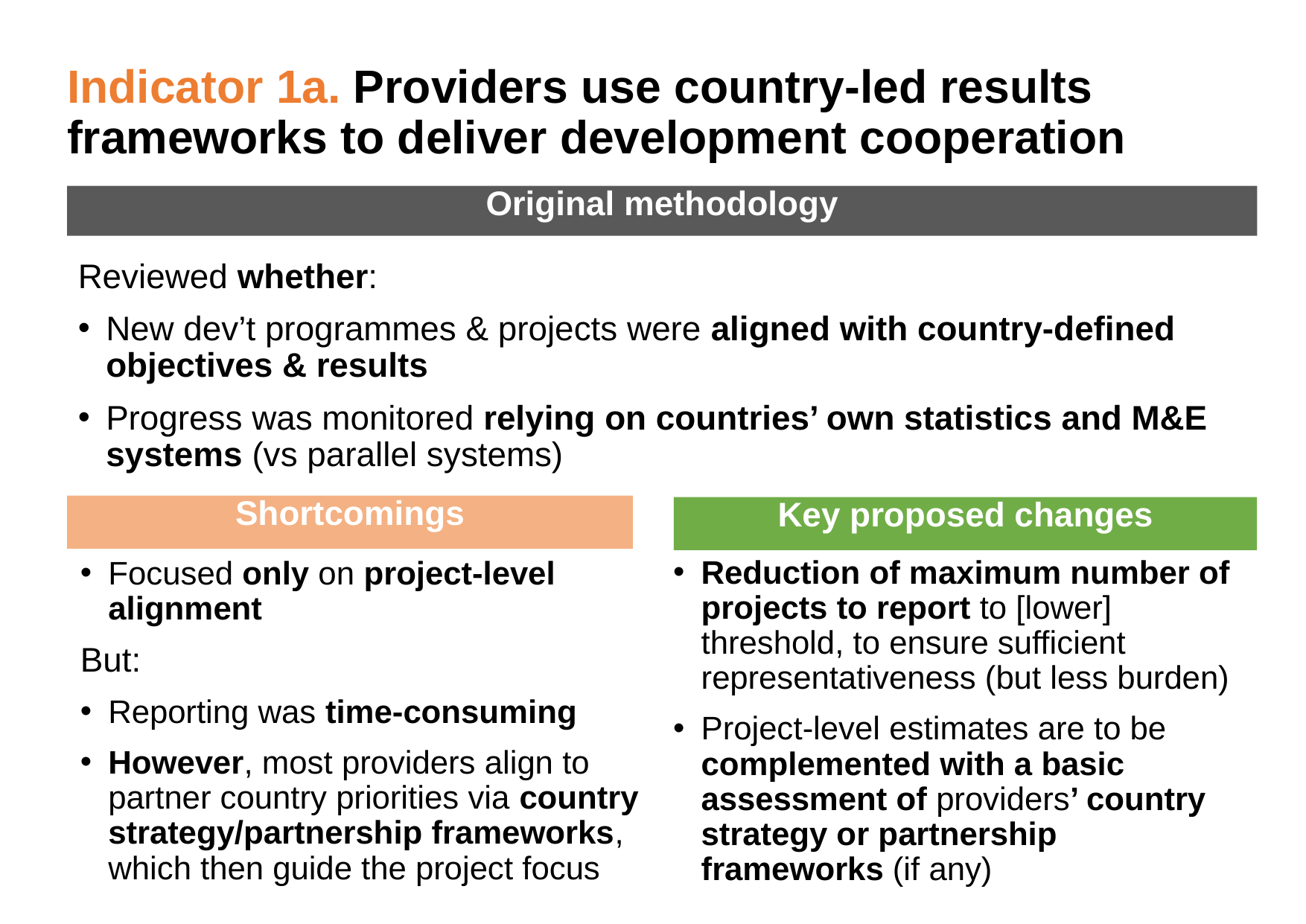

# Indicator 1a. Providers use country-led results frameworks to deliver development cooperation
Original methodology
Reviewed whether:
New dev’t programmes & projects were aligned with country-defined objectives & results
Progress was monitored relying on countries’ own statistics and M&E systems (vs parallel systems)
Shortcomings
Key proposed changes
Reduction of maximum number of projects to report to [lower] threshold, to ensure sufficient representativeness (but less burden)
Project-level estimates are to be complemented with a basic assessment of providers’ country strategy or partnership frameworks (if any)
Focused only on project-level alignment
But:
Reporting was time-consuming
However, most providers align to partner country priorities via country strategy/partnership frameworks, which then guide the project focus